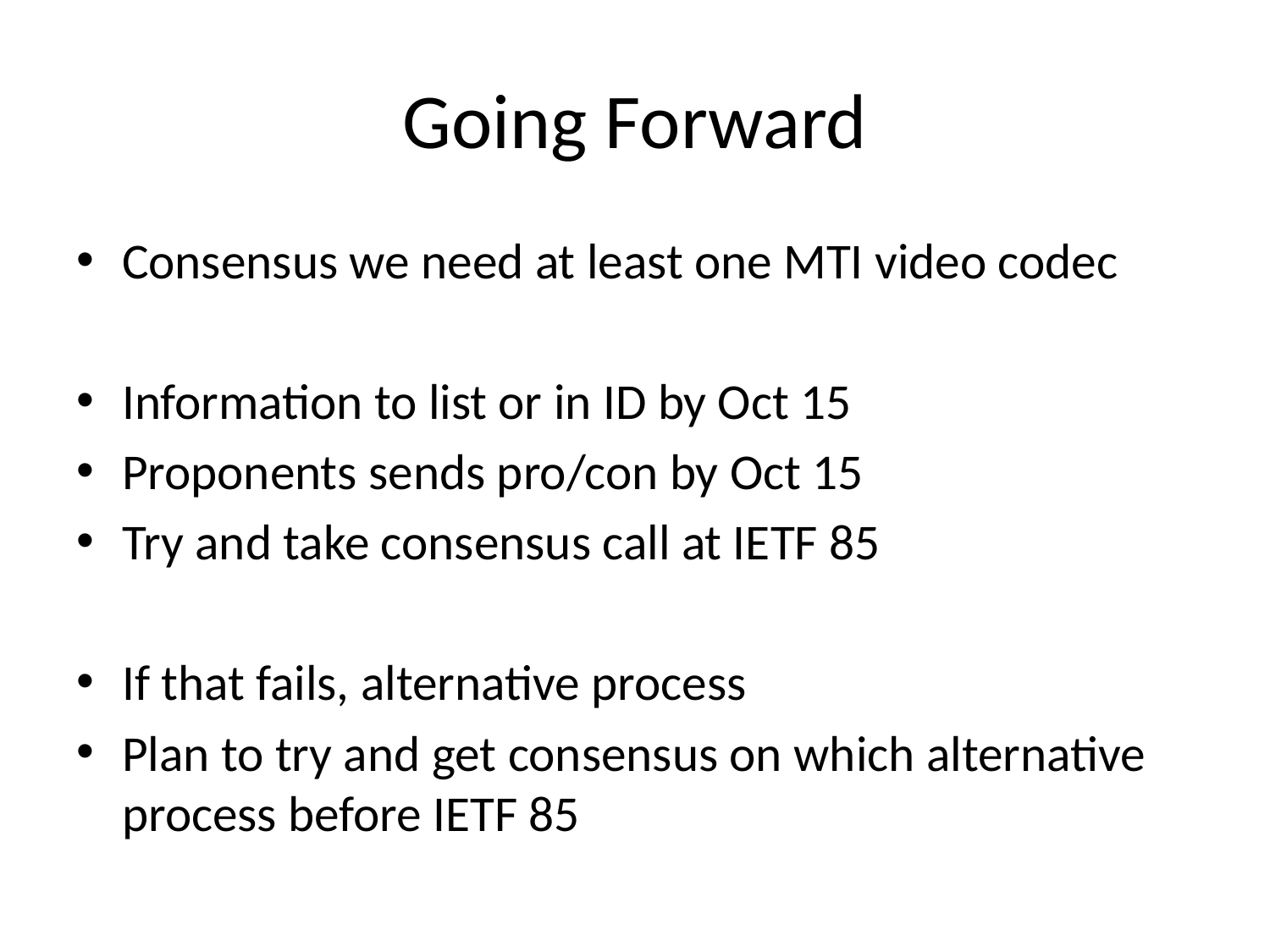

# Going Forward
Consensus we need at least one MTI video codec

Information to list or in ID by Oct 15
Proponents sends pro/con by Oct 15
Try and take consensus call at IETF 85

If that fails, alternative process
Plan to try and get consensus on which alternative process before IETF 85